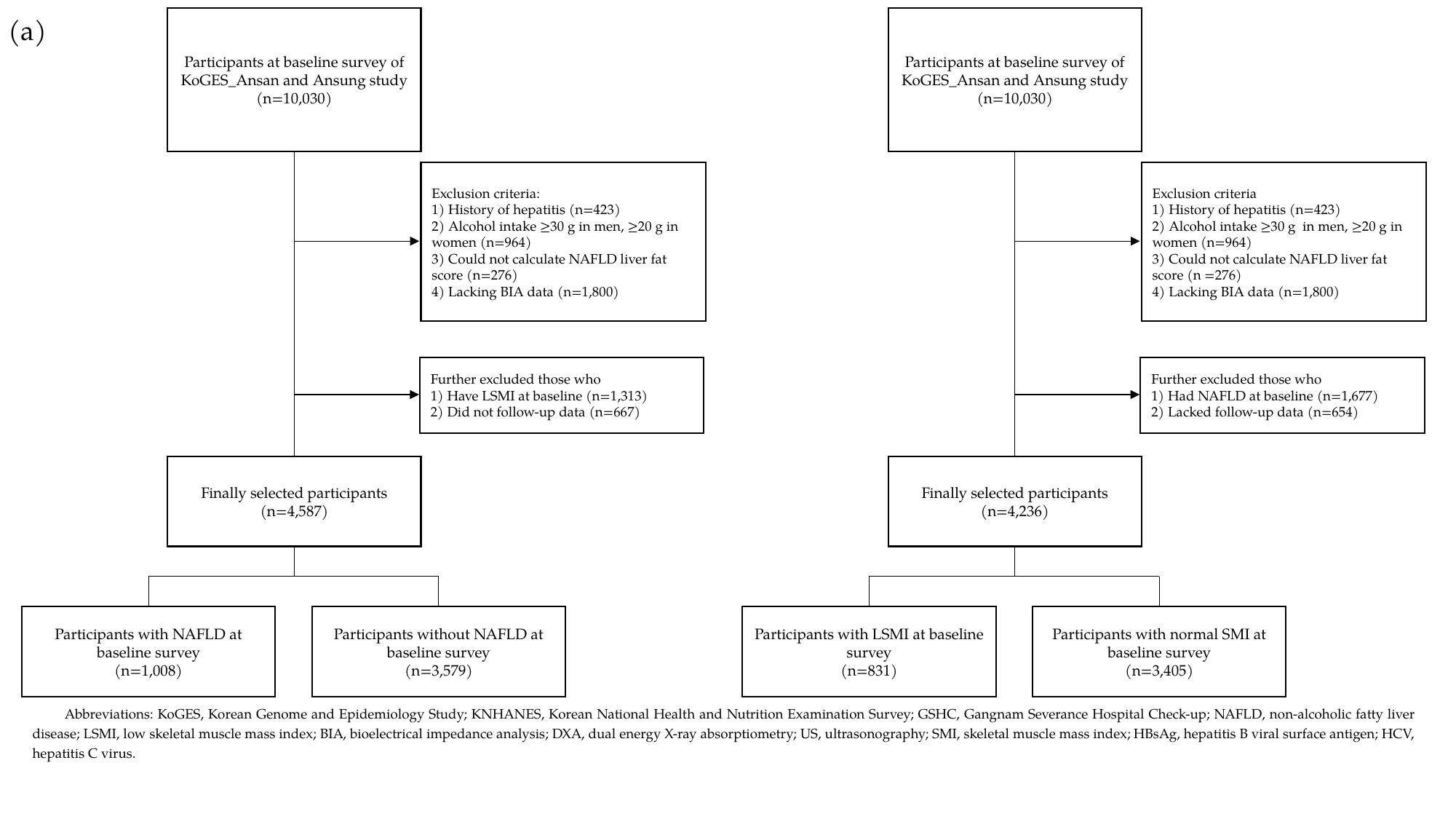

(a)
Participants at baseline survey of KoGES_Ansan and Ansung study
(n=10,030)
Exclusion criteria:
1) History of hepatitis (n=423)
2) Alcohol intake ≥30 g in men, ≥20 g in women (n=964)
3) Could not calculate NAFLD liver fat score (n=276)
4) Lacking BIA data (n=1,800)
Further excluded those who
1) Have LSMI at baseline (n=1,313)
2) Did not follow-up data (n=667)
Finally selected participants
(n=4,587)
Participants with NAFLD at baseline survey
(n=1,008)
Participants without NAFLD at baseline survey
(n=3,579)
Participants at baseline survey of KoGES_Ansan and Ansung study
(n=10,030)
Exclusion criteria
1) History of hepatitis (n=423)
2) Alcohol intake ≥30 g  in men, ≥20 g in women (n=964)
3) Could not calculate NAFLD liver fat score (n =276)
4) Lacking BIA data (n=1,800)
Further excluded those who
1) Had NAFLD at baseline (n=1,677)
2) Lacked follow-up data (n=654)
Finally selected participants
(n=4,236)
Participants with LSMI at baseline survey
(n=831)
Participants with normal SMI at baseline survey
(n=3,405)
Abbreviations: KoGES, Korean Genome and Epidemiology Study; KNHANES, Korean National Health and Nutrition Examination Survey; GSHC, Gangnam Severance Hospital Check-up; NAFLD, non-alcoholic fatty liver disease; LSMI, low skeletal muscle mass index; BIA, bioelectrical impedance analysis; DXA, dual energy X-ray absorptiometry; US, ultrasonography; SMI, skeletal muscle mass index; HBsAg, hepatitis B viral surface antigen; HCV, hepatitis C virus.